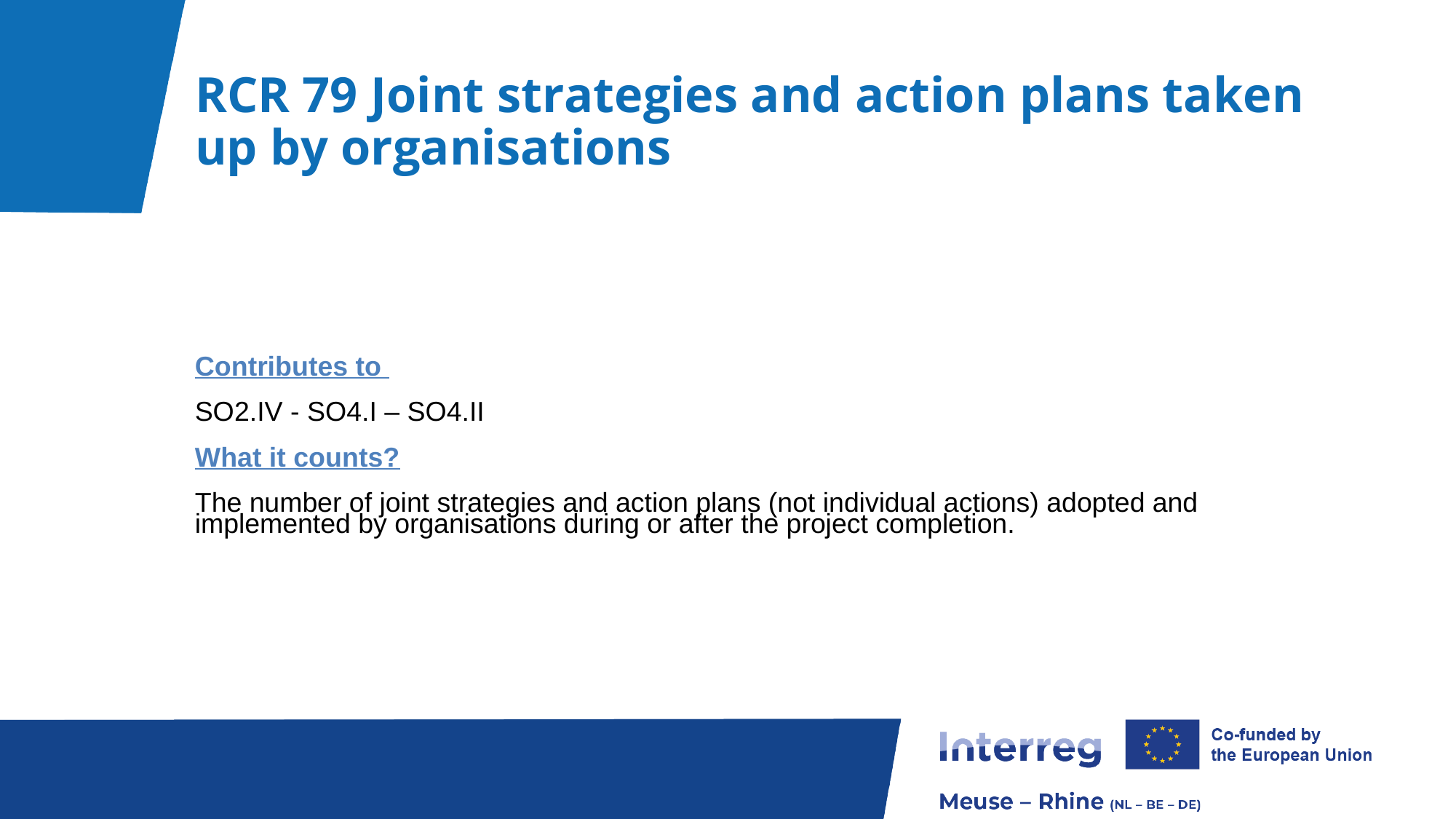

# RCR 79 Joint strategies and action plans taken up by organisations

Contributes to
SO2.IV - SO4.I – SO4.II
What it counts?
The number of joint strategies and action plans (not individual actions) adopted and implemented by organisations during or after the project completion.